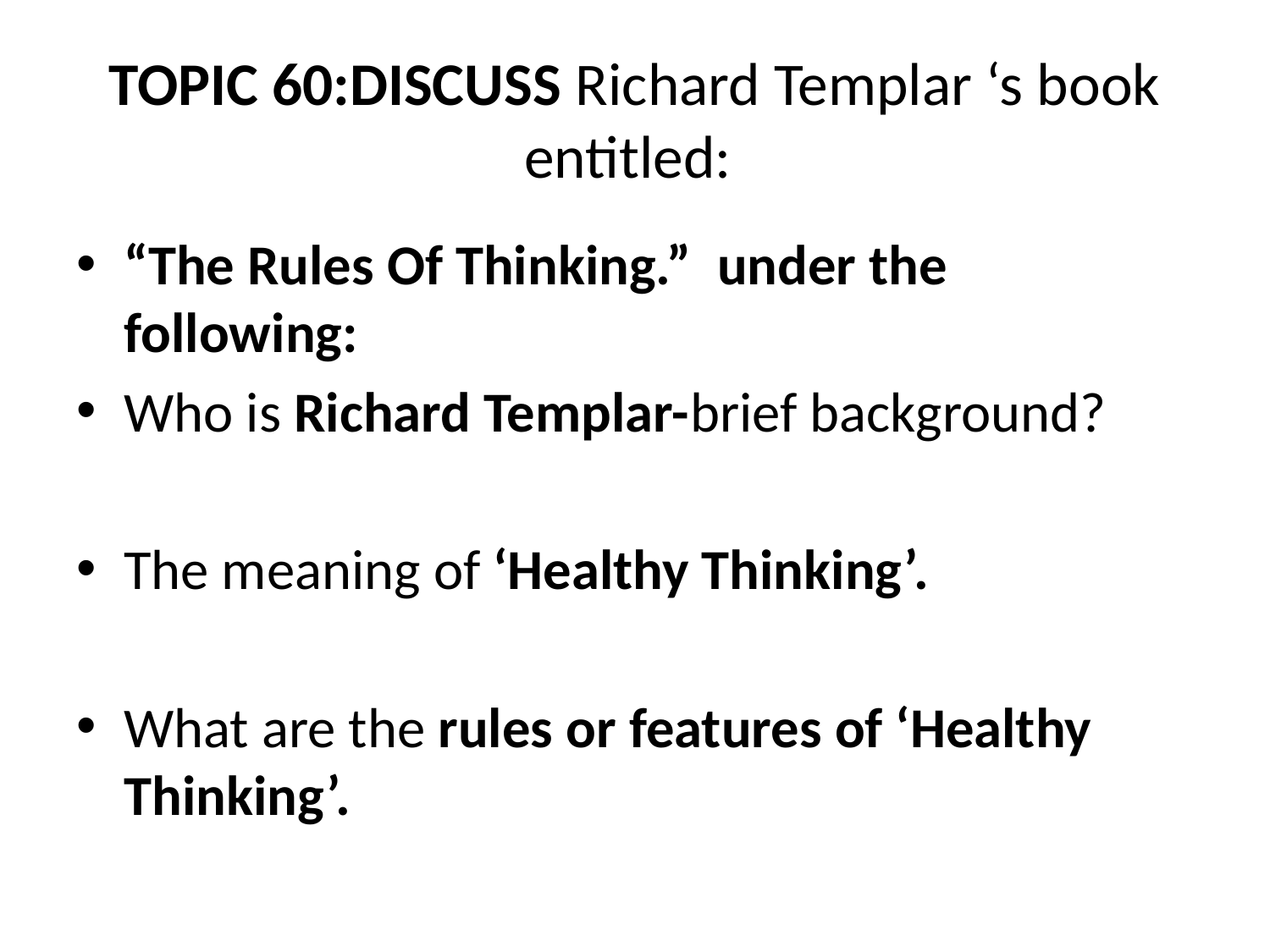

# TOPIC 60:DISCUSS Richard Templar ‘s book entitled:
“The Rules Of Thinking.”  under the following:
Who is Richard Templar-brief background?

The meaning of ‘Healthy Thinking’.

What are the rules or features of ‘Healthy Thinking’.